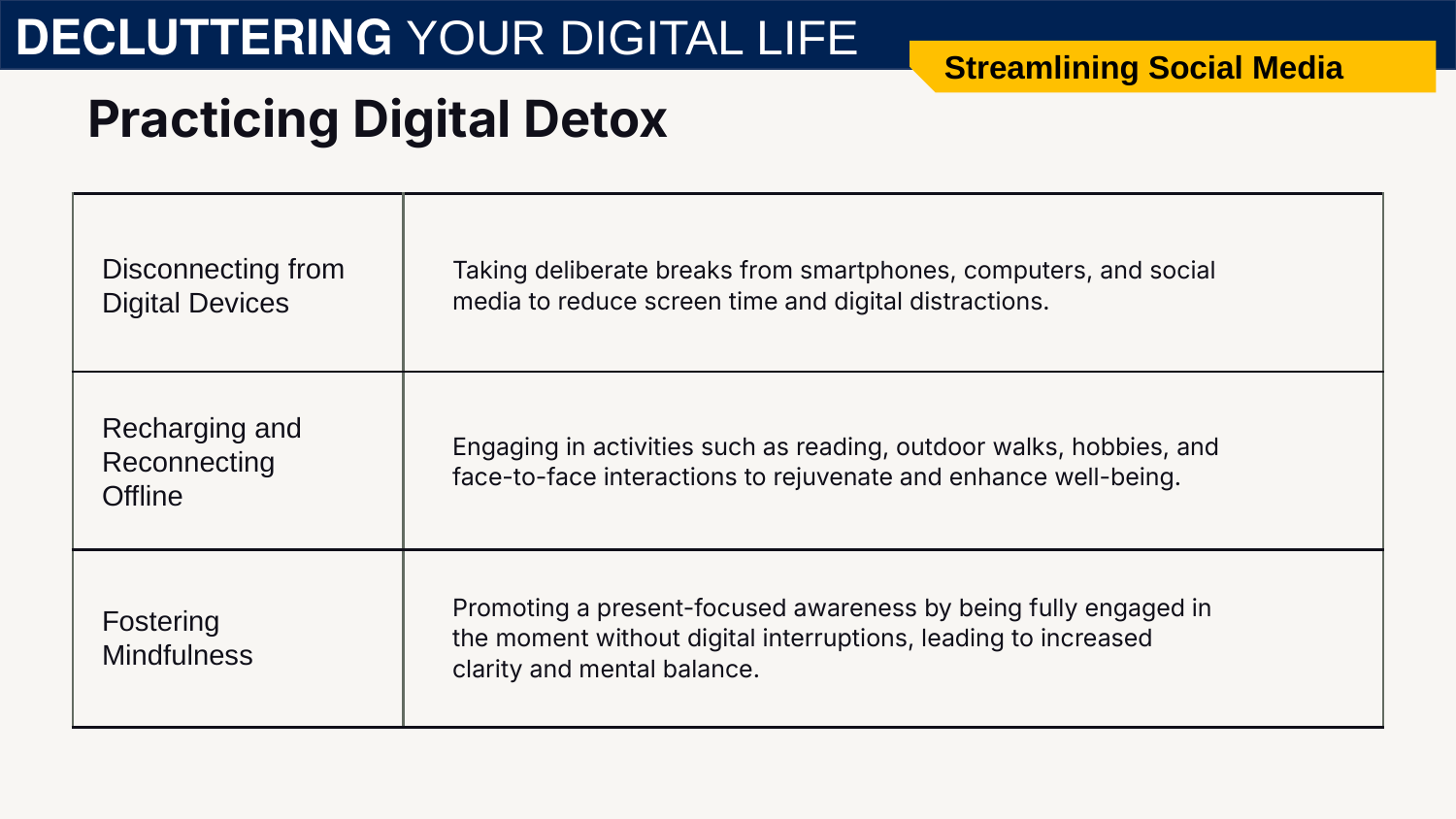

DECLUTTERING YOUR DIGITAL LIFE
Streamlining Social Media

# Practicing Digital Detox
|  |  |
| --- | --- |
|  |  |
|  |  |
Taking deliberate breaks from smartphones, computers, and social media to reduce screen time and digital distractions.
Disconnecting from Digital Devices
Engaging in activities such as reading, outdoor walks, hobbies, and face-to-face interactions to rejuvenate and enhance well-being.
Recharging and Reconnecting Offline
Promoting a present-focused awareness by being fully engaged in the moment without digital interruptions, leading to increased clarity and mental balance.
Fostering Mindfulness